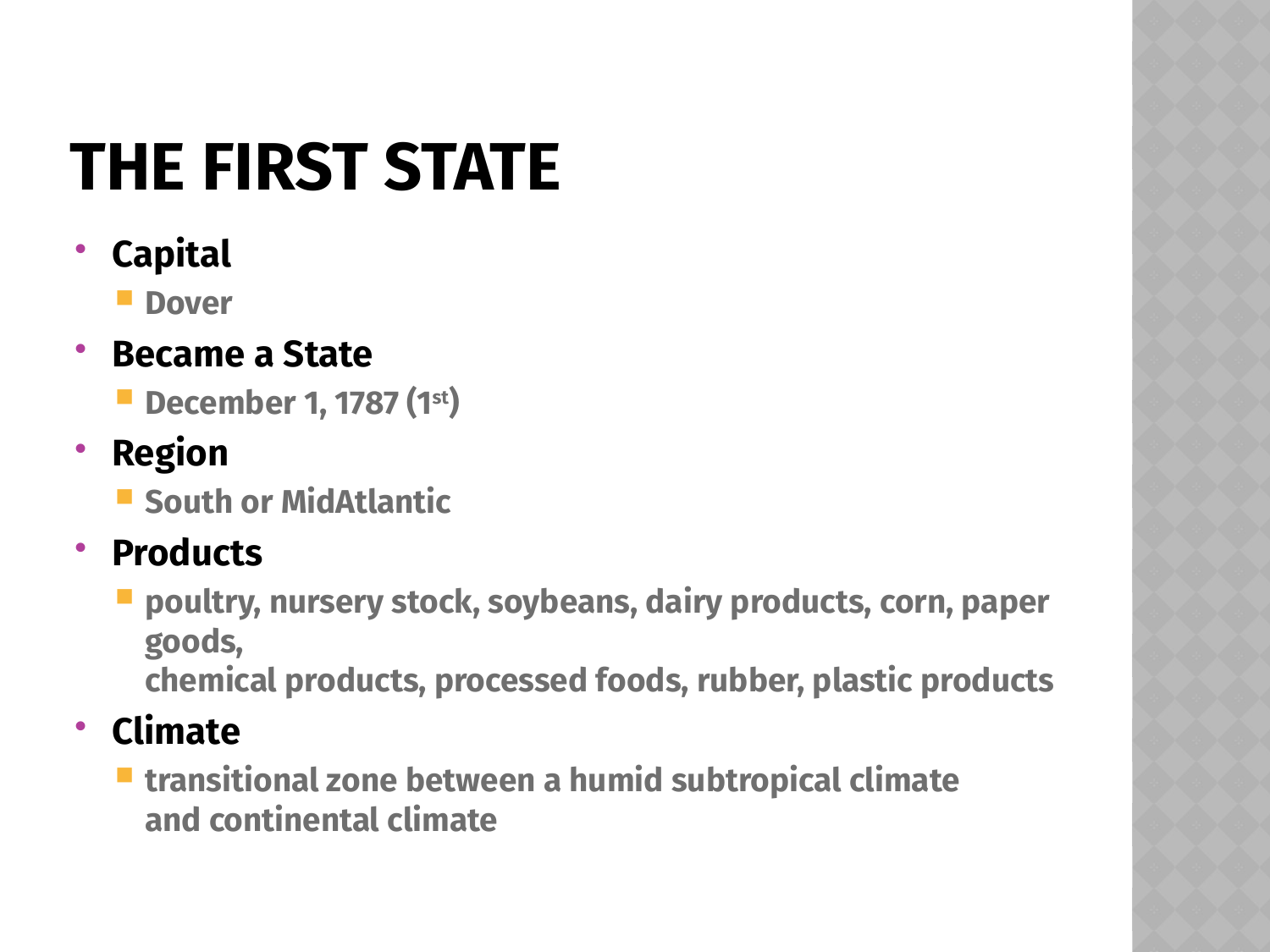

# The first state
Capital
Dover
Became a State
December 1, 1787 (1st)
Region
South or MidAtlantic
Products
poultry, nursery stock, soybeans, dairy products, corn, paper goods, 
chemical products, processed foods, rubber, plastic products
Climate
transitional zone between a humid subtropical climate 
and continental climate